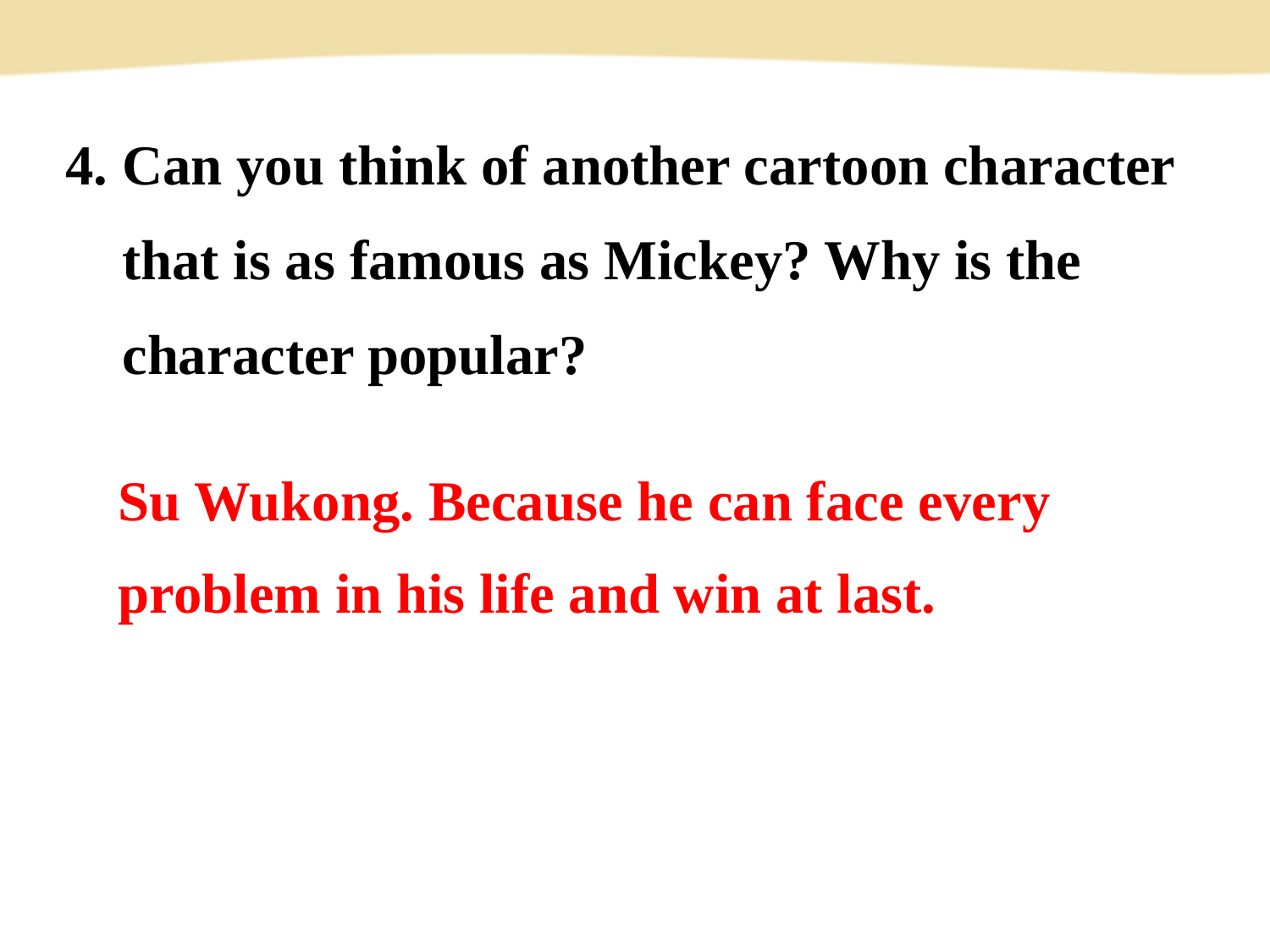

4. Can you think of another cartoon character
    that is as famous as Mickey? Why is the
    character popular?
Su Wukong. Because he can face every
problem in his life and win at last.